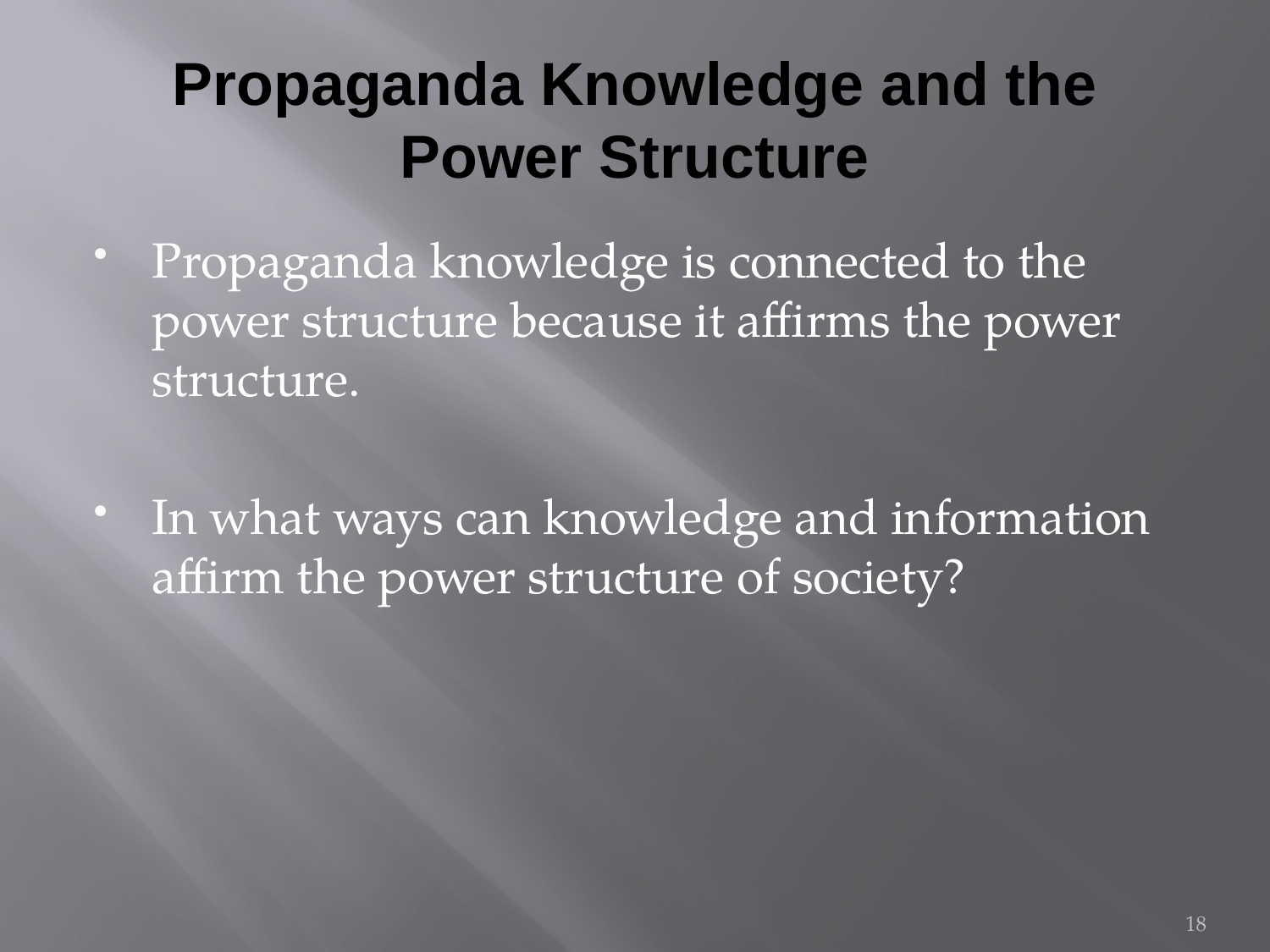

# Propaganda Knowledge and the Power Structure
Propaganda knowledge is connected to the power structure because it affirms the power structure.

In what ways can knowledge and information affirm the power structure of society?
18